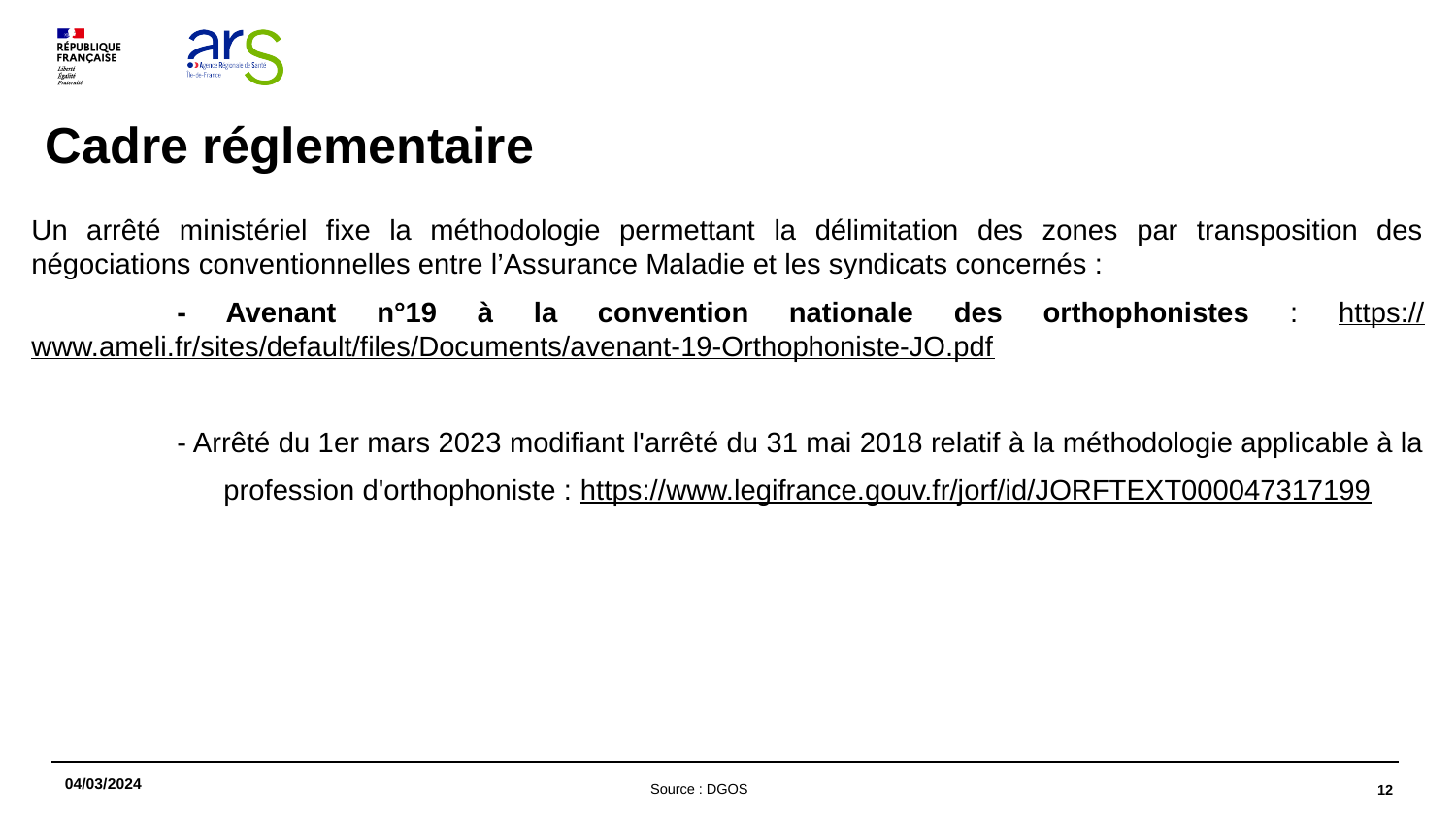

# Cadre réglementaire
Un arrêté ministériel fixe la méthodologie permettant la délimitation des zones par transposition des négociations conventionnelles entre l’Assurance Maladie et les syndicats concernés :
	- Avenant n°19 à la convention nationale des orthophonistes : https://www.ameli.fr/sites/default/files/Documents/avenant-19-Orthophoniste-JO.pdf

	- Arrêté du 1er mars 2023 modifiant l'arrêté du 31 mai 2018 relatif à la méthodologie applicable à la
                        profession d'orthophoniste : https://www.legifrance.gouv.fr/jorf/id/JORFTEXT000047317199

04/03/2024
12
Source : DGOS